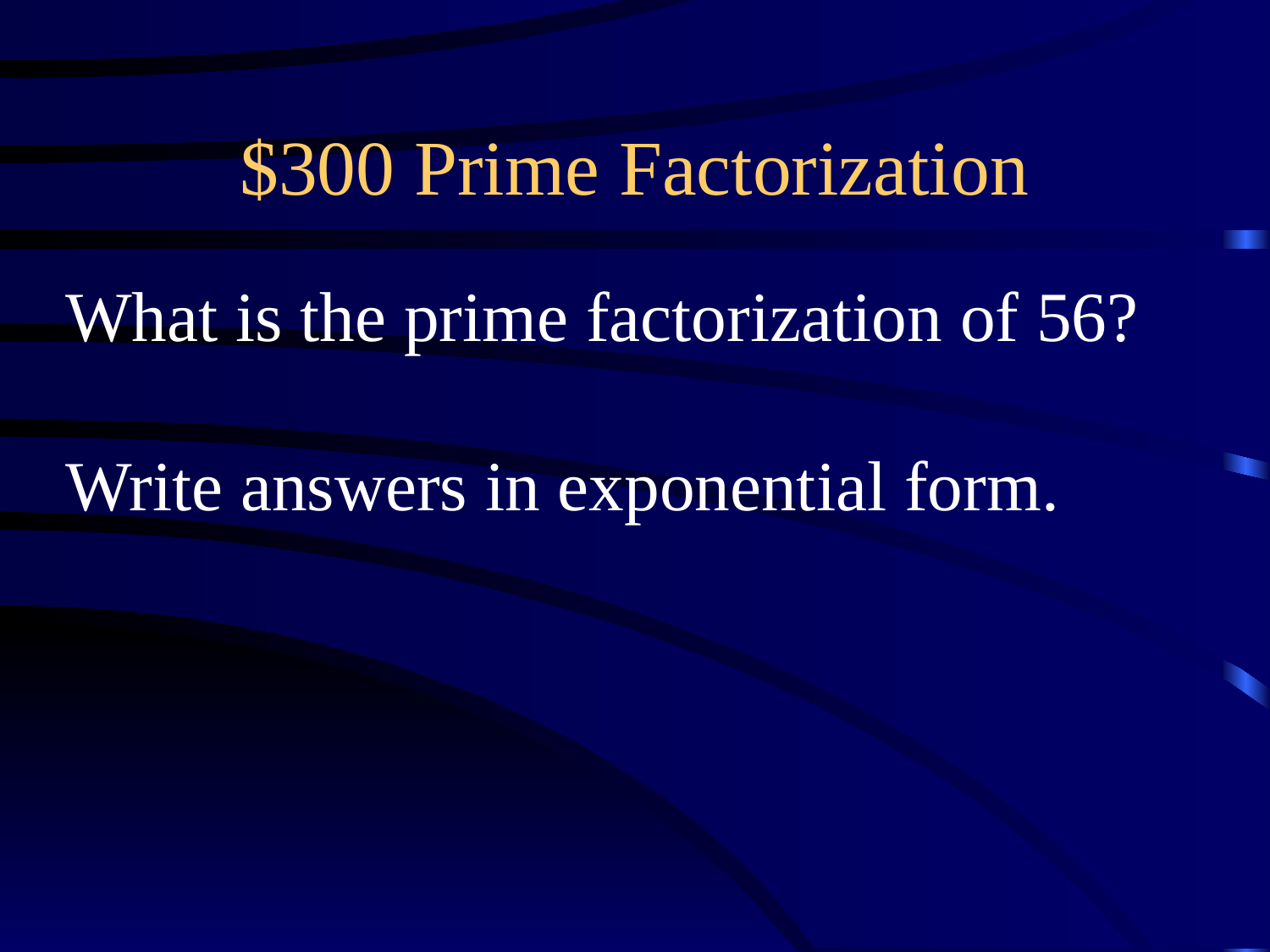

# $300 Prime Factorization
What is the prime factorization of 56?

Write answers in exponential form.